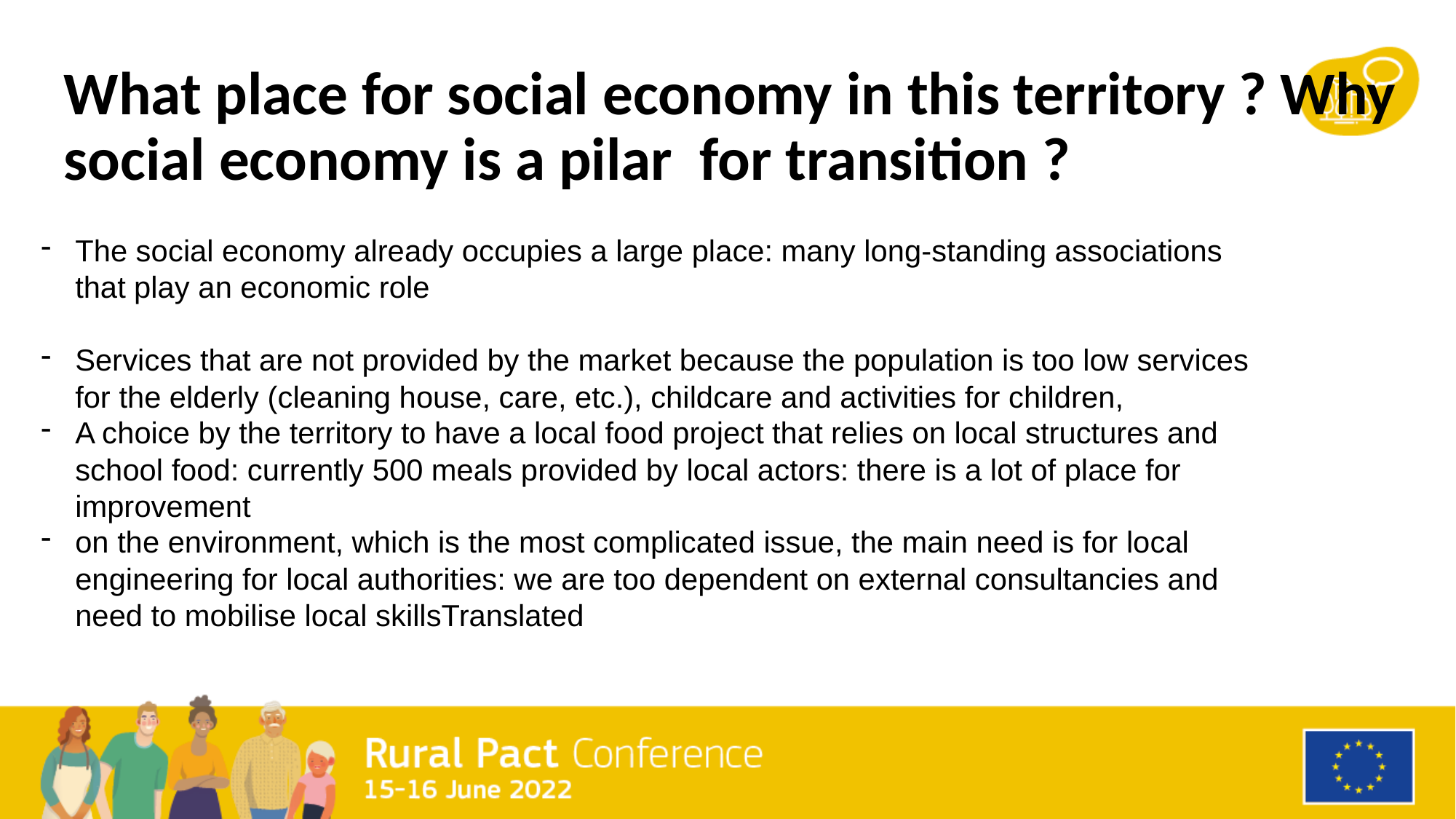

# What place for social economy in this territory ? Why social economy is a pilar  for transition ?
The social economy already occupies a large place: many long-standing associations that play an economic role

Services that are not provided by the market because the population is too low services for the elderly (cleaning house, care, etc.), childcare and activities for children,
A choice by the territory to have a local food project that relies on local structures and school food: currently 500 meals provided by local actors: there is a lot of place for improvement
on the environment, which is the most complicated issue, the main need is for local engineering for local authorities: we are too dependent on external consultancies and need to mobilise local skillsTranslated